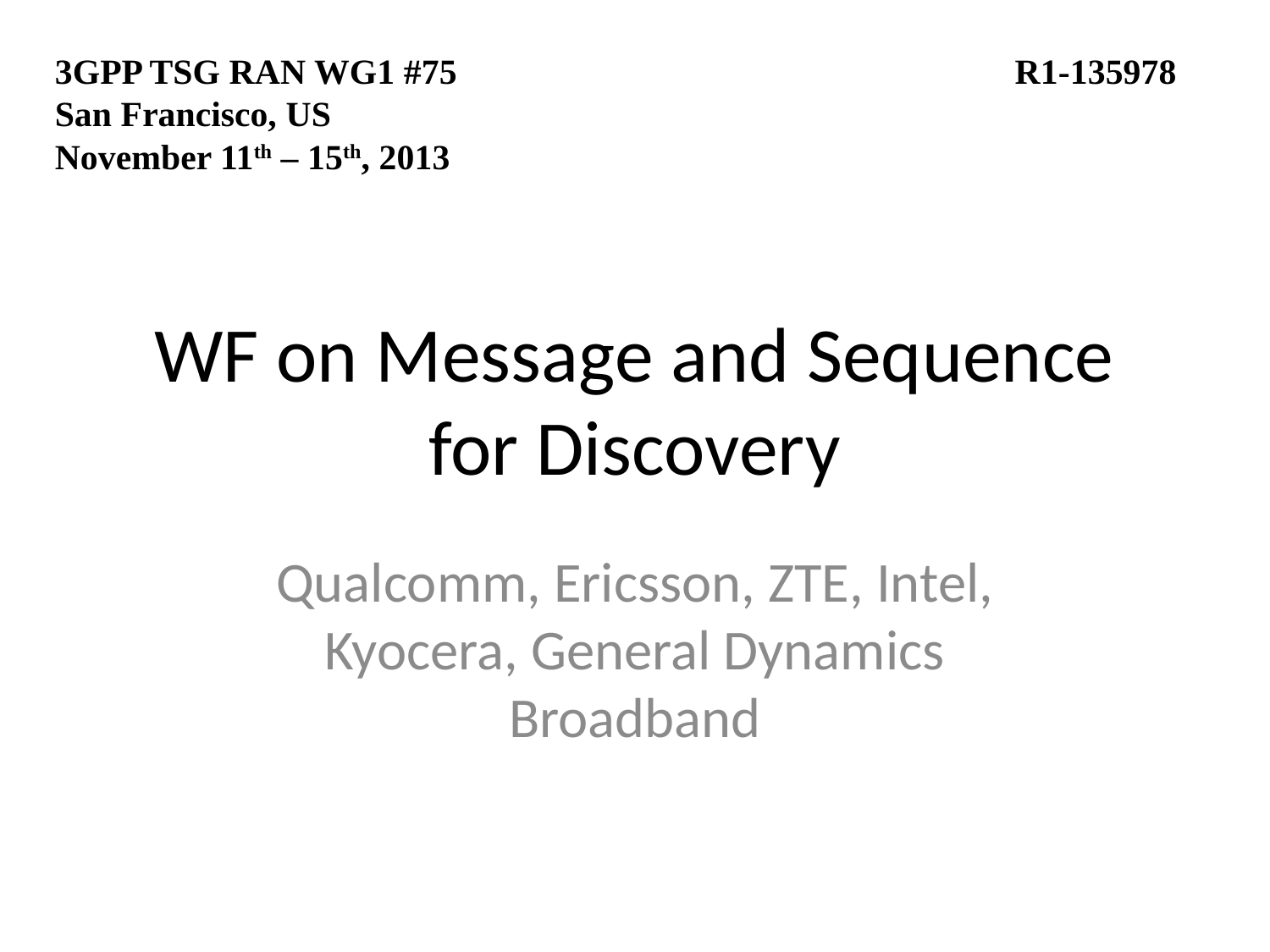

3GPP TSG RAN WG1 #75				        R1-135978 San Francisco, US
November 11th – 15th, 2013
# WF on Message and Sequence for Discovery
Qualcomm, Ericsson, ZTE, Intel, Kyocera, General Dynamics Broadband